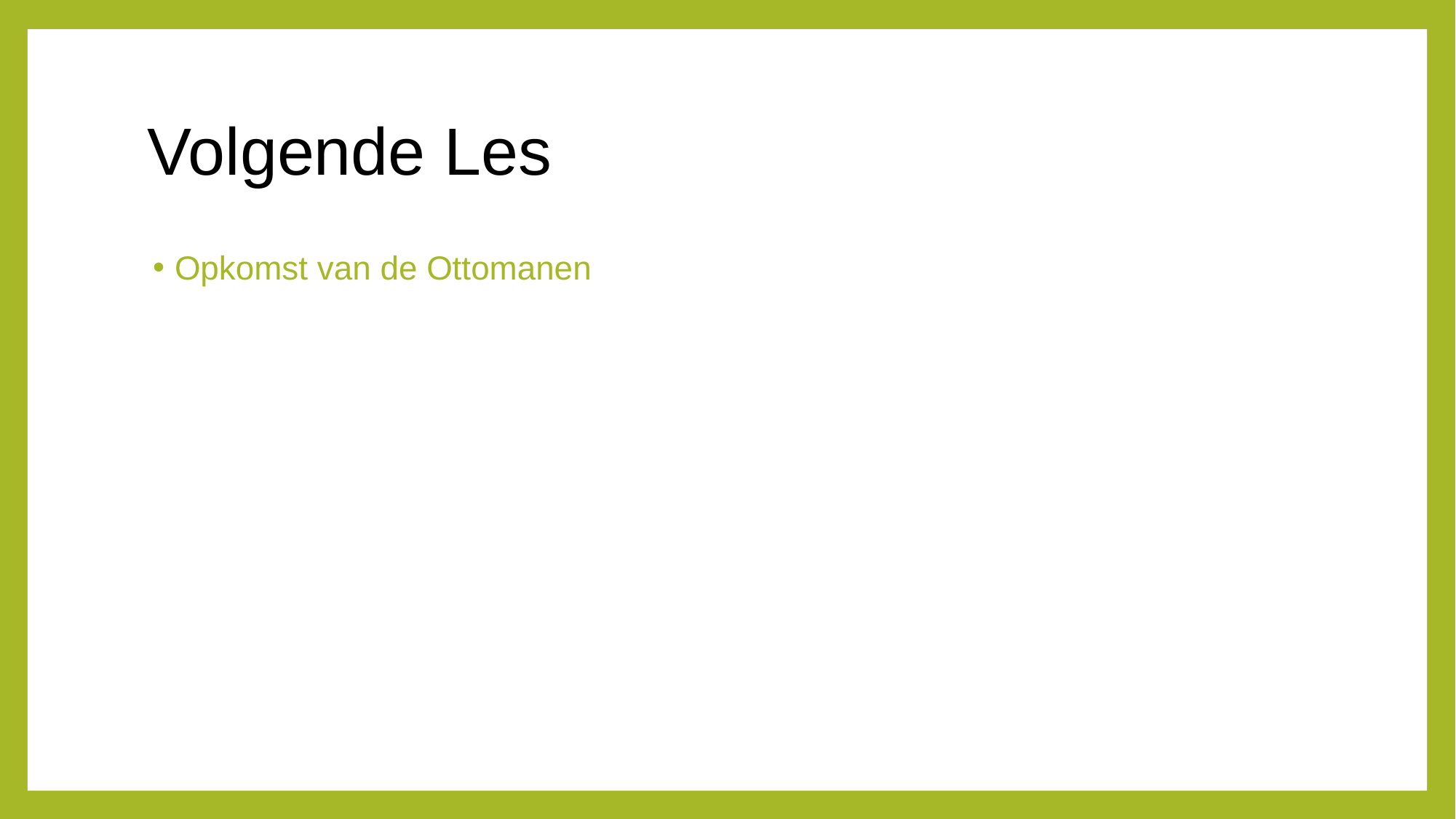

# Volgende Les
Opkomst van de Ottomanen